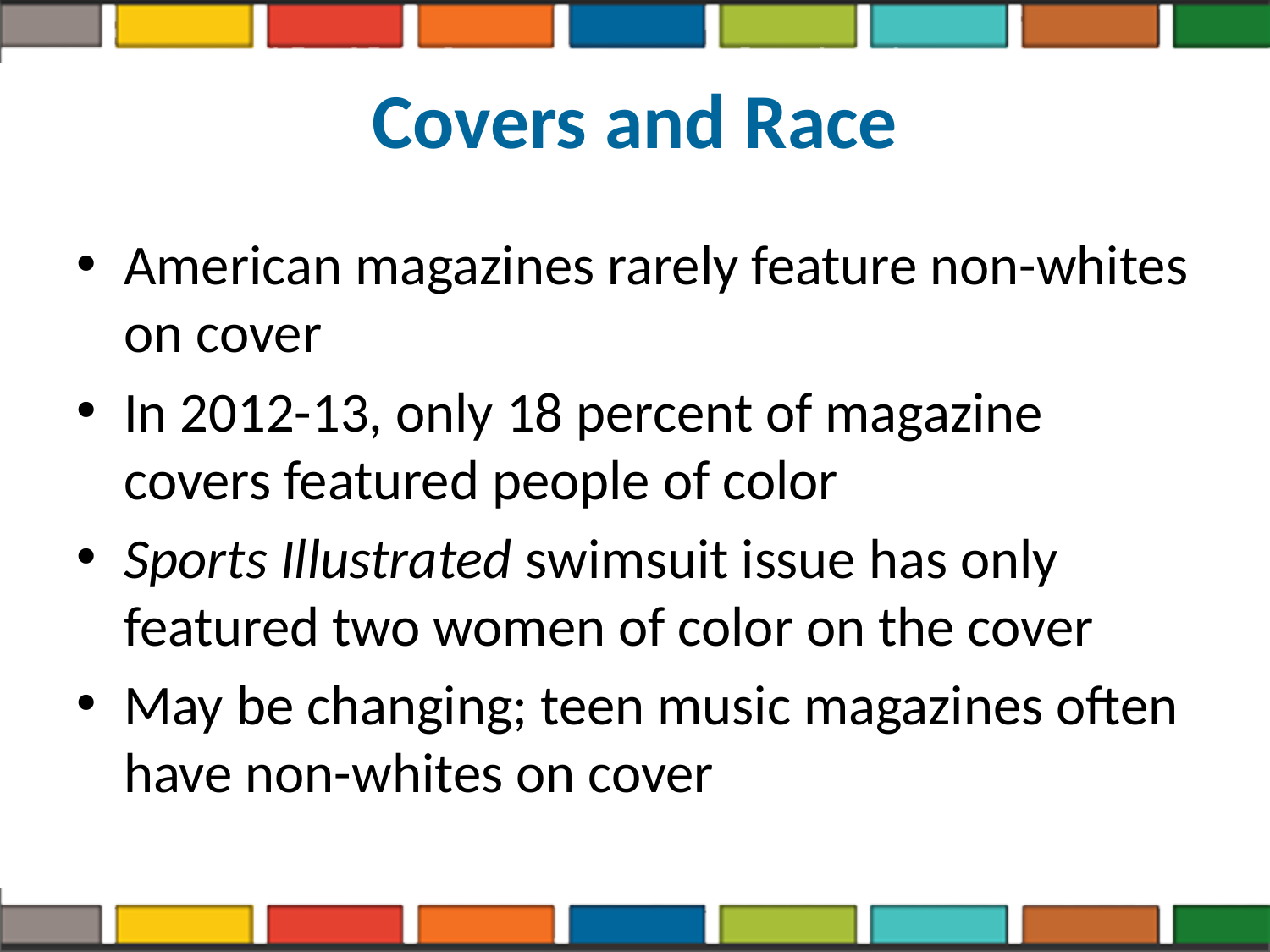

# Covers and Race
American magazines rarely feature non-whites on cover
In 2012-13, only 18 percent of magazine covers featured people of color
Sports Illustrated swimsuit issue has only featured two women of color on the cover
May be changing; teen music magazines often have non-whites on cover